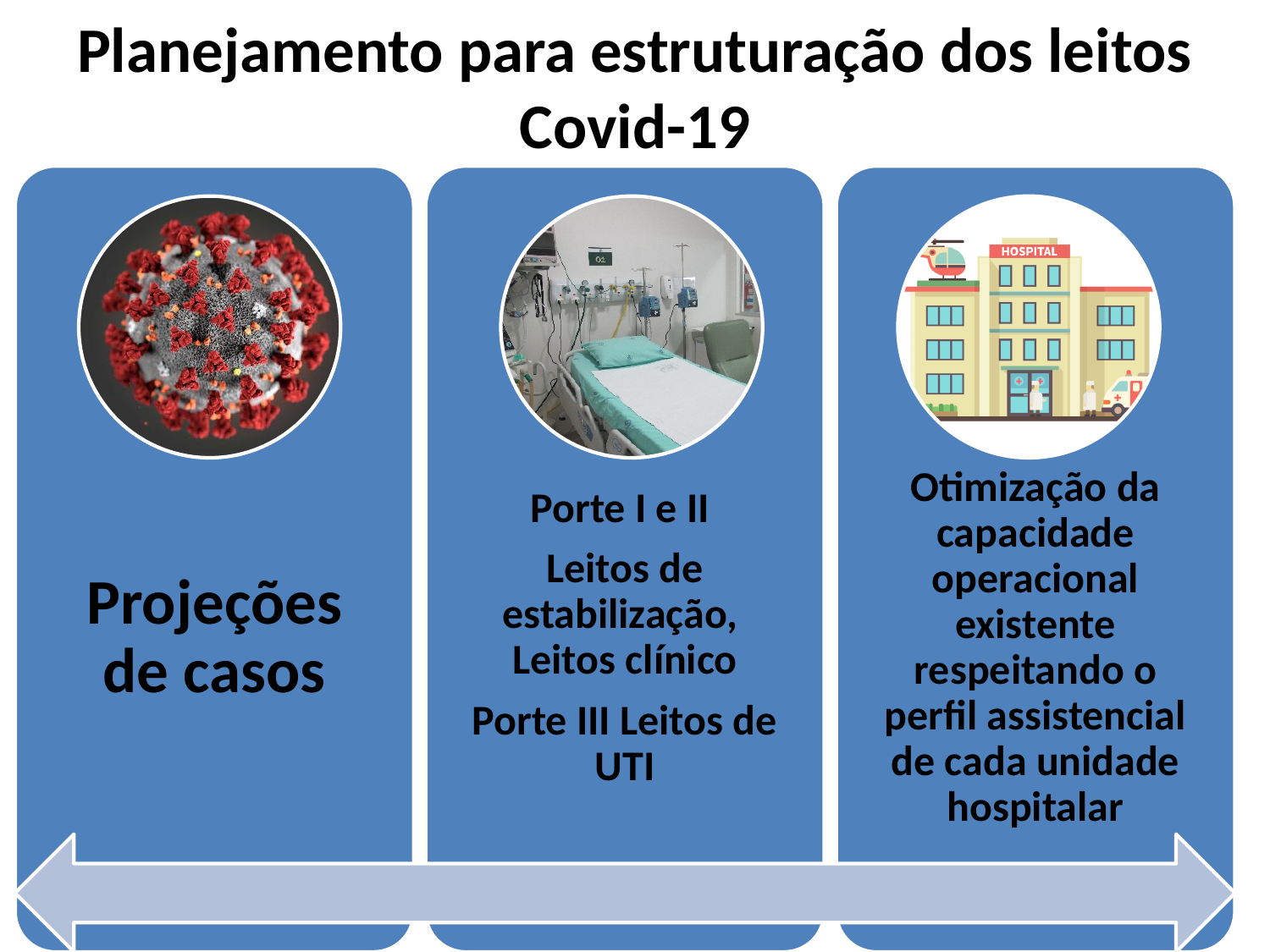

# Planejamento para estruturação dos leitos Covid-19
Projeções de casos
Porte I e II
Leitos de estabilização,  Leitos clínico
Porte III Leitos de UTI

Otimização da capacidade operacional existente respeitando o perfil assistencial de cada unidade hospitalar